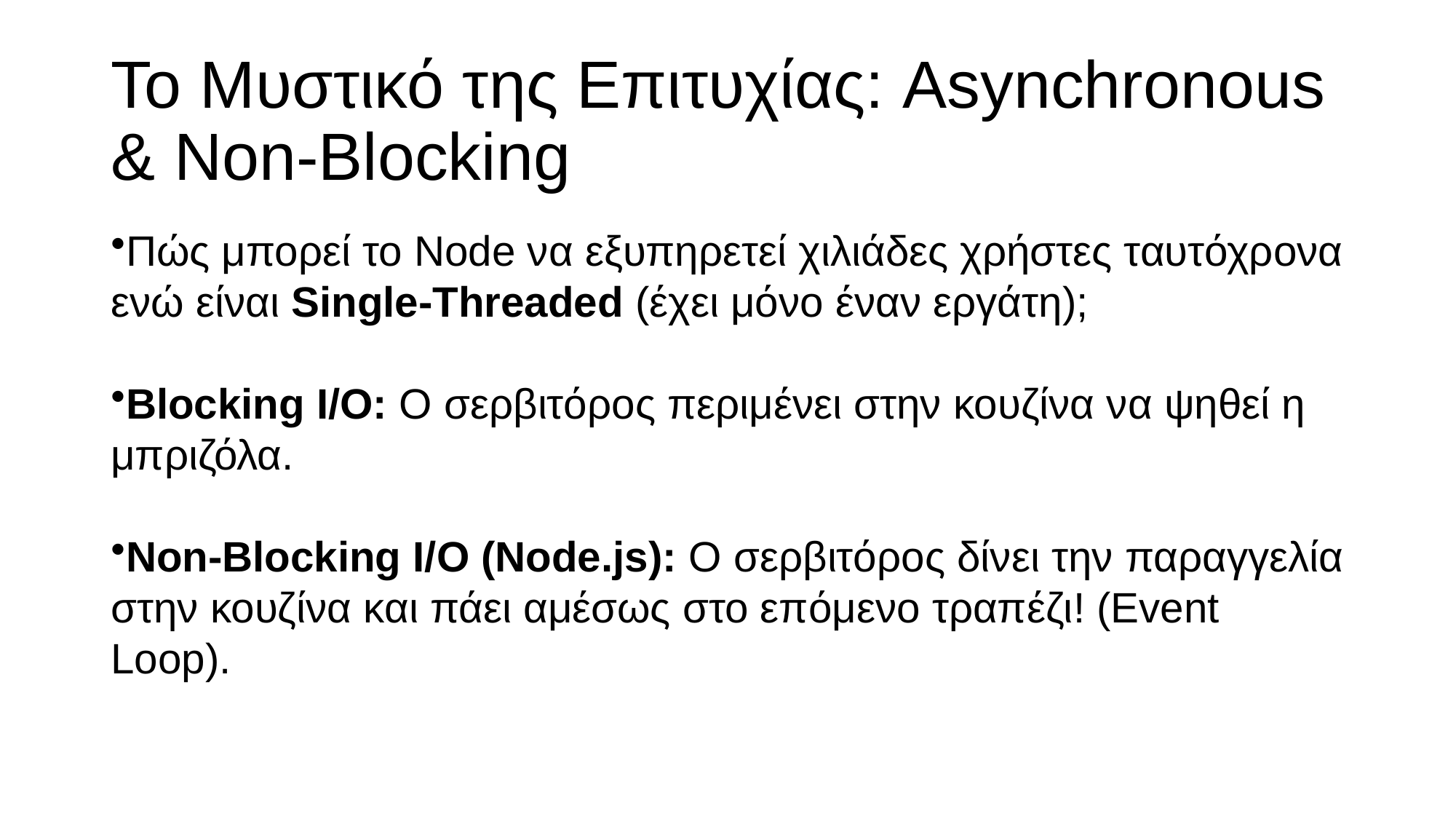

# Το Μυστικό της Επιτυχίας: Asynchronous & Non-Blocking
Πώς μπορεί το Node να εξυπηρετεί χιλιάδες χρήστες ταυτόχρονα ενώ είναι Single-Threaded (έχει μόνο έναν εργάτη);

Blocking I/O: Ο σερβιτόρος περιμένει στην κουζίνα να ψηθεί η μπριζόλα.

Non-Blocking I/O (Node.js): Ο σερβιτόρος δίνει την παραγγελία στην κουζίνα και πάει αμέσως στο επόμενο τραπέζι! (Event Loop).